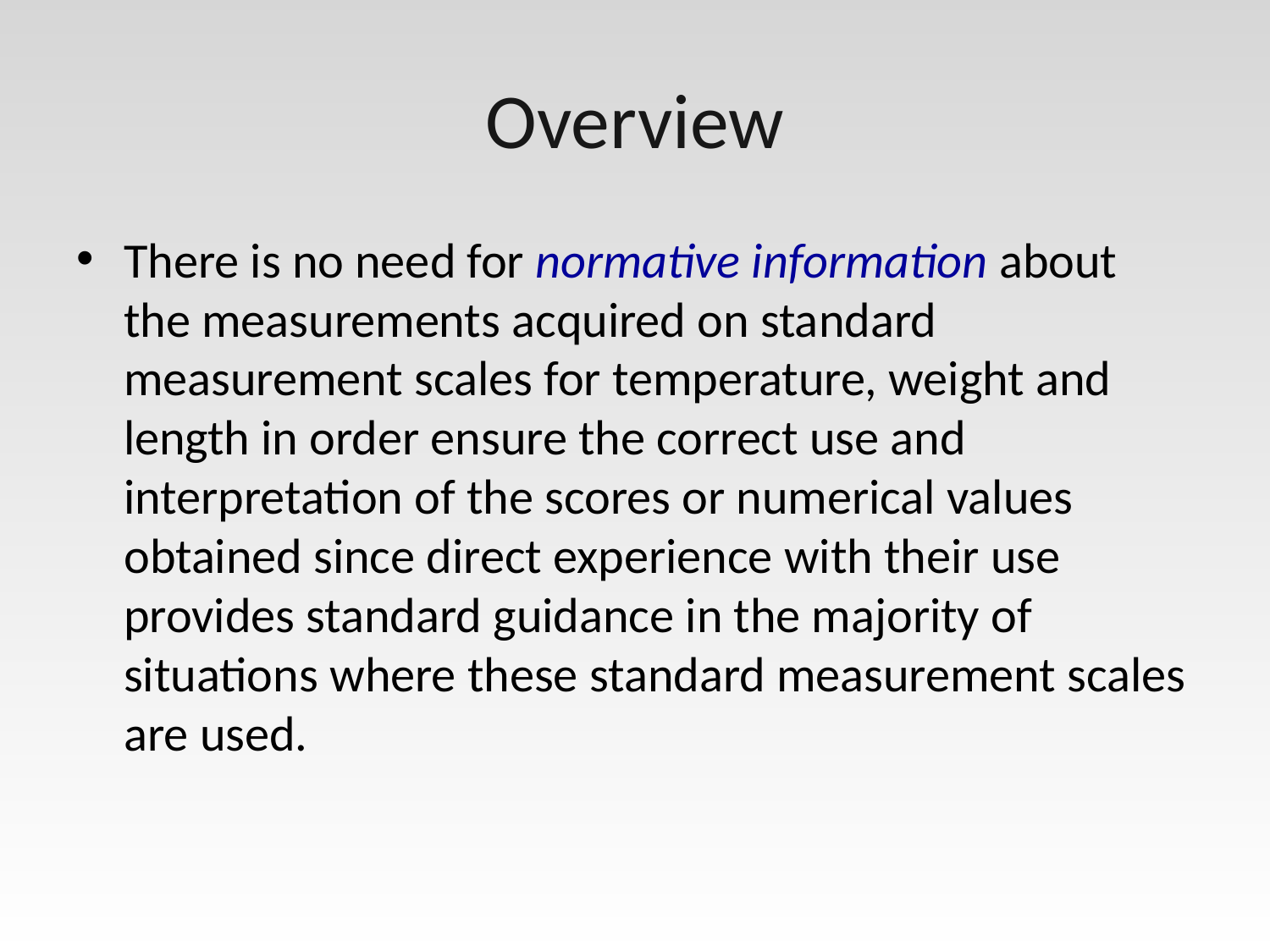

# Overview
There is no need for normative information about the measurements acquired on standard measurement scales for temperature, weight and length in order ensure the correct use and interpretation of the scores or numerical values obtained since direct experience with their use provides standard guidance in the majority of situations where these standard measurement scales are used.